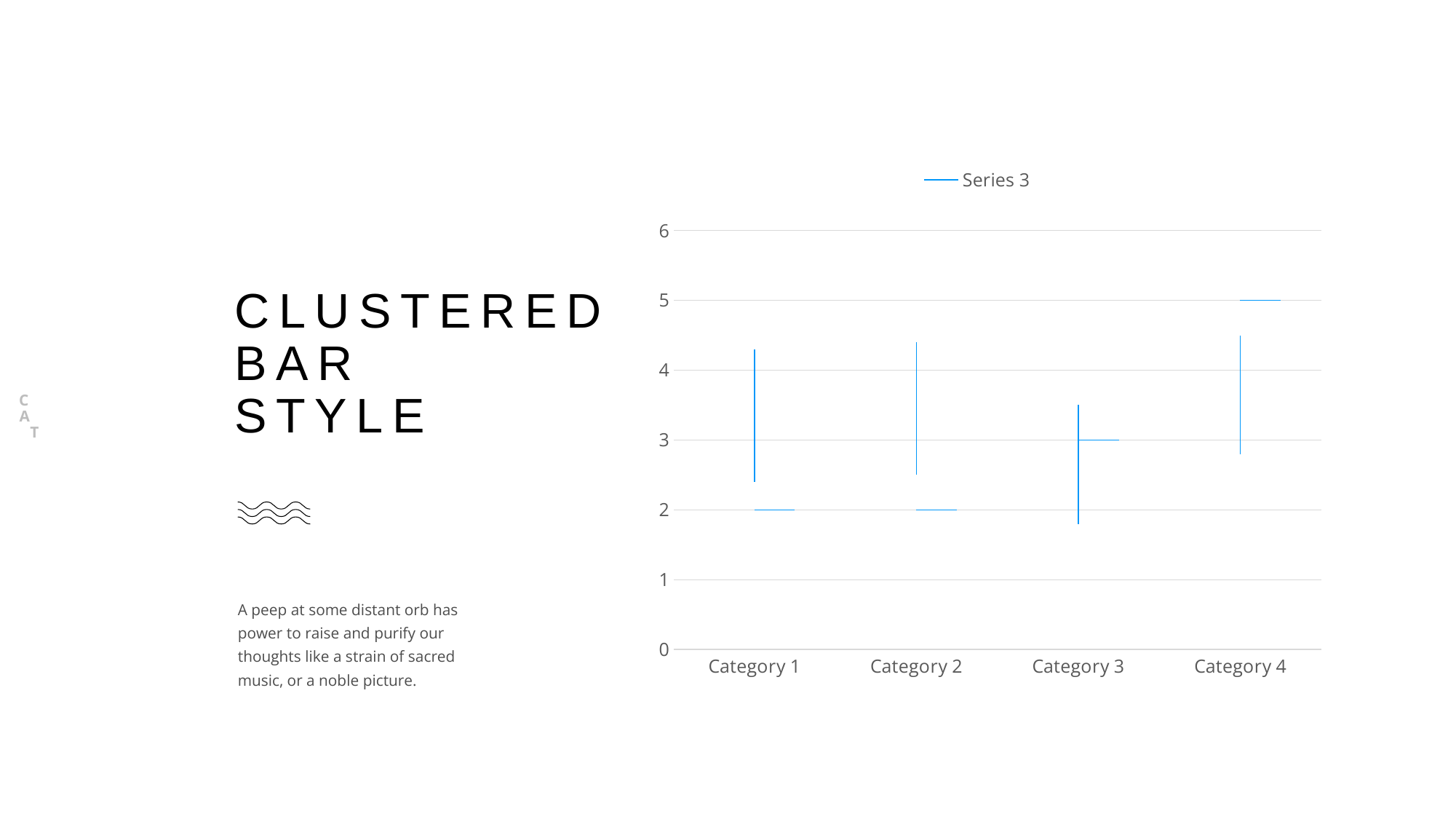

CHARTS

[unsupported chart]

# CLUSTERED BAR STYLE

A peep at some distant orb has power to raise and purify our thoughts like a strain of sacred music, or a noble picture.